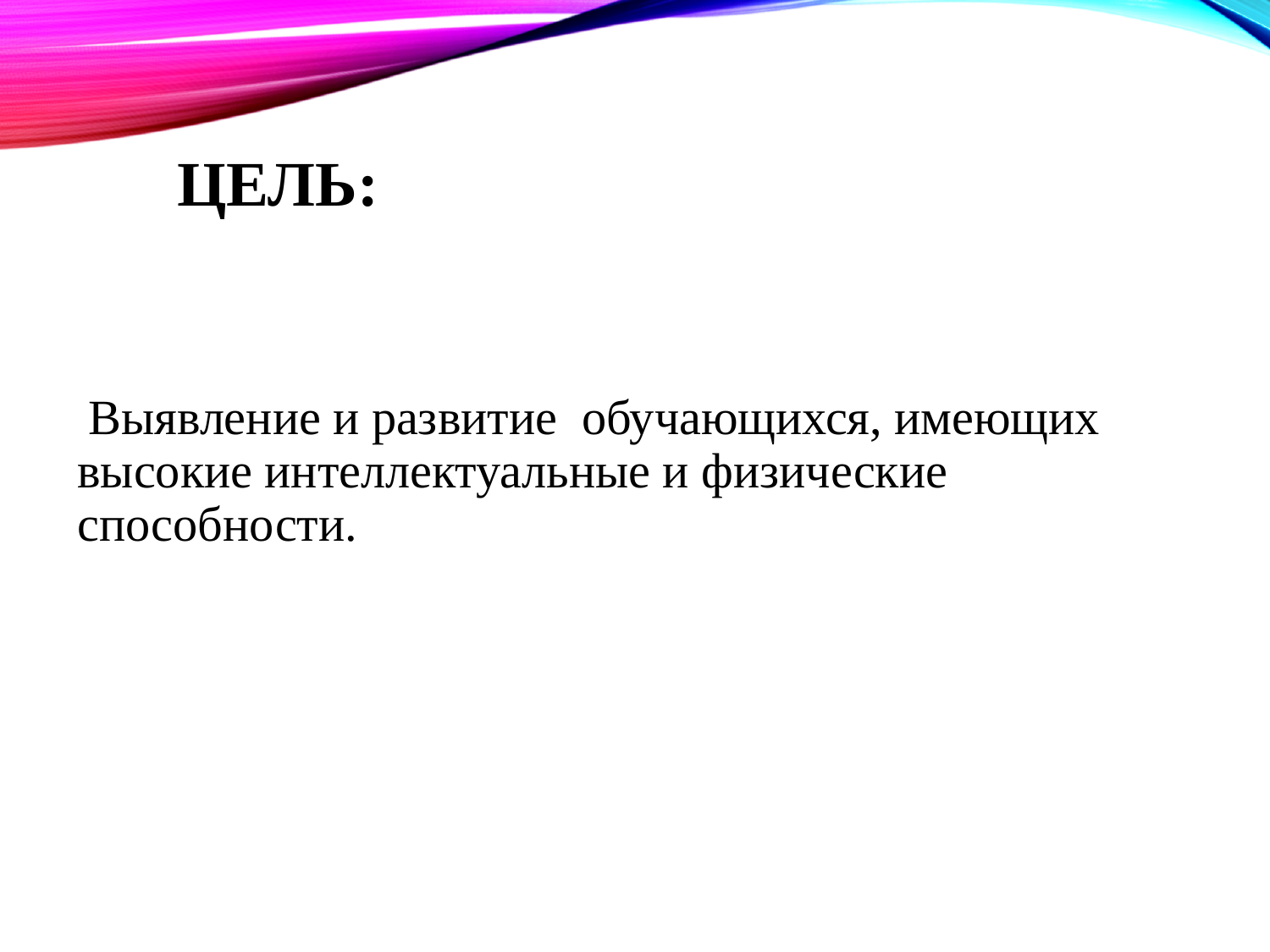

# Цель:

 Выявление и развитие  обучающихся, имеющих высокие интеллектуальные и физические способности.